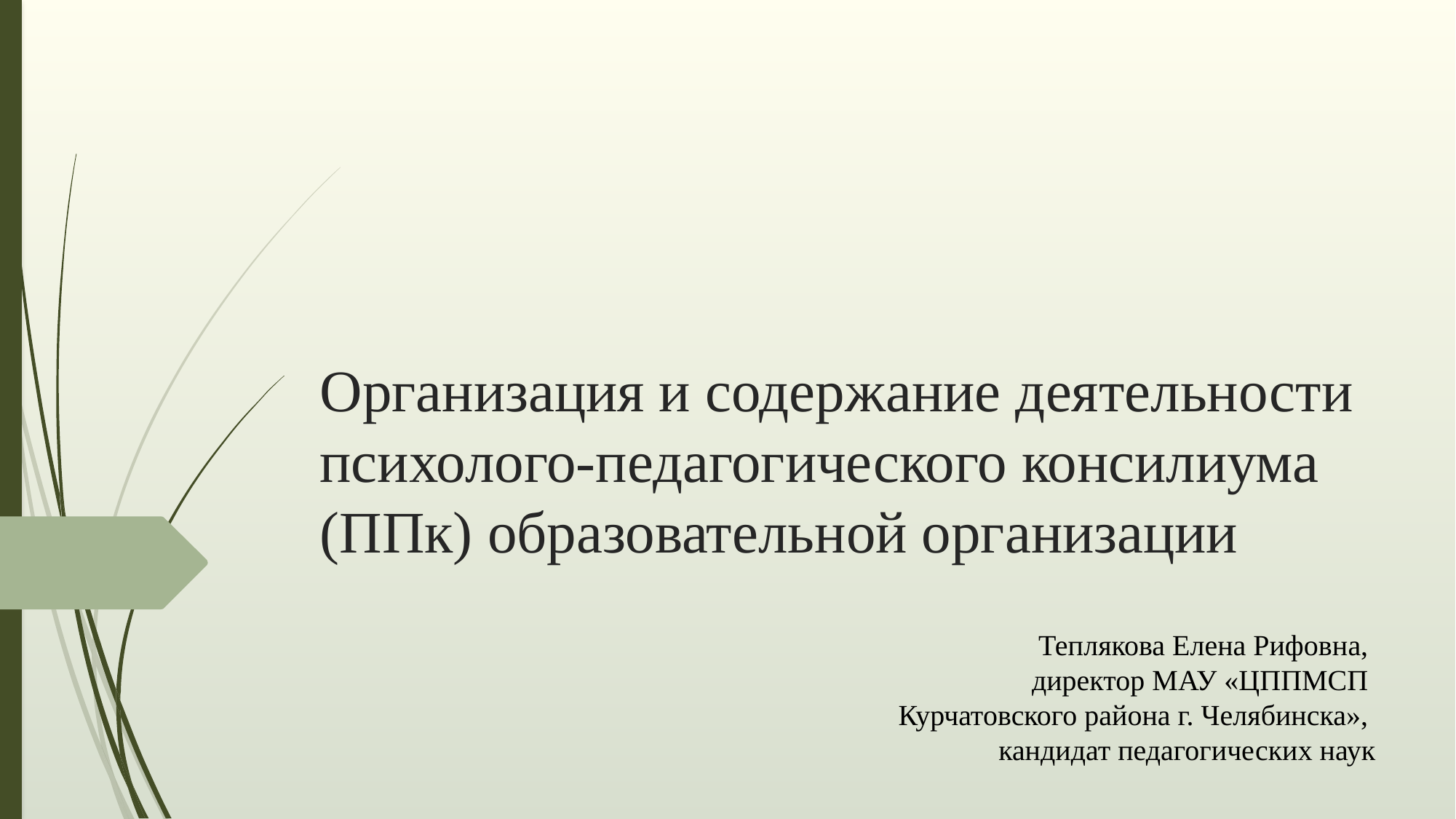

# Организация и содержание деятельности психолого-педагогического консилиума (ППк) образовательной организации
Теплякова Елена Рифовна,
директор МАУ «ЦППМСП
Курчатовского района г. Челябинска»,
кандидат педагогических наук